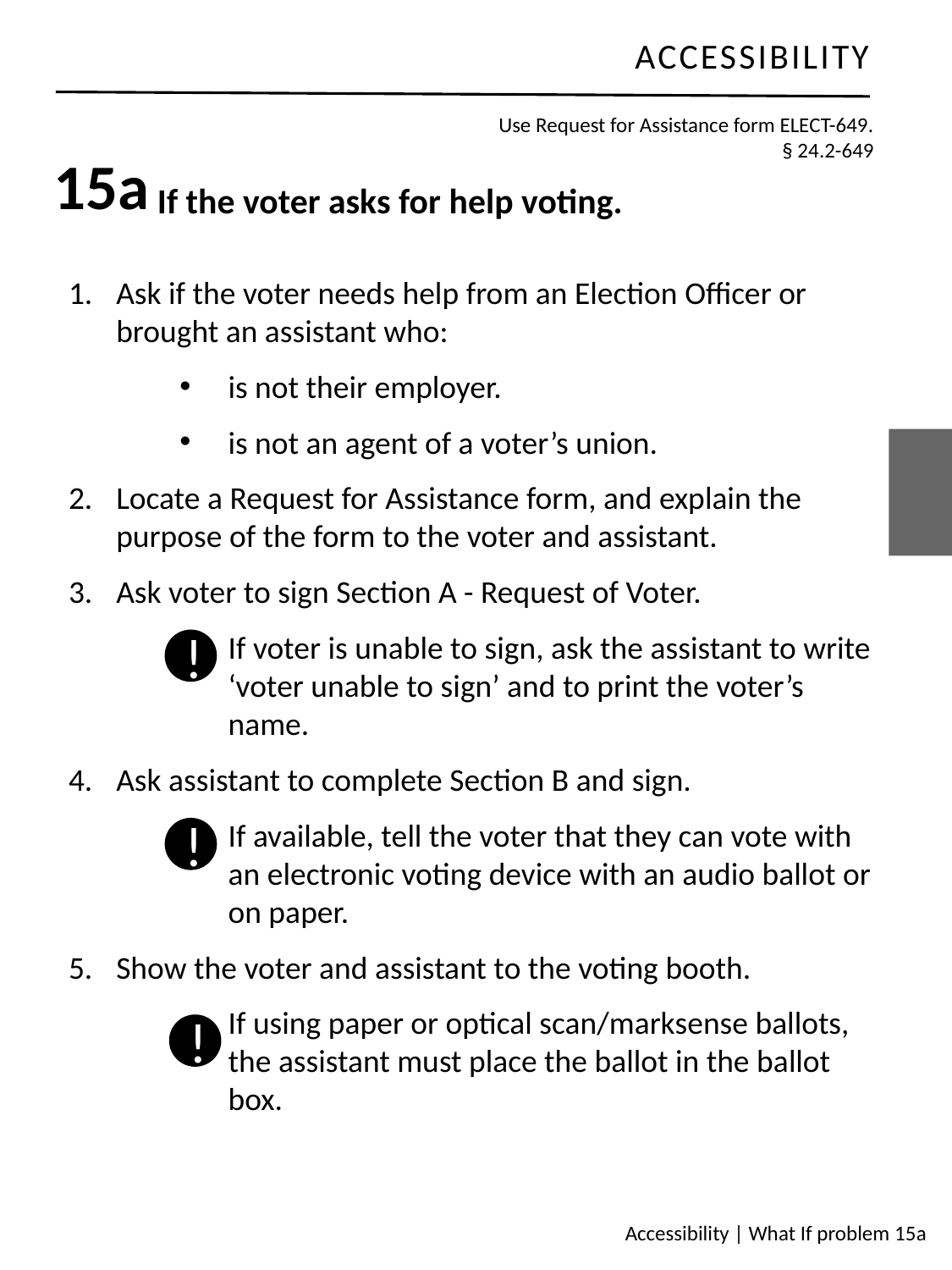

Use Request for Assistance form ELECT-649.
§ 24.2-649
15a
If the voter asks for help voting.
Ask if the voter needs help from an Election Officer or brought an assistant who:
is not their employer.
is not an agent of a voter’s union.
Locate a Request for Assistance form, and explain the purpose of the form to the voter and assistant.
Ask voter to sign Section A - Request of Voter.
If voter is unable to sign, ask the assistant to write ‘voter unable to sign’ and to print the voter’s name.
Ask assistant to complete Section B and sign.
If available, tell the voter that they can vote with an electronic voting device with an audio ballot or on paper.
Show the voter and assistant to the voting booth.
If using paper or optical scan/marksense ballots, the assistant must place the ballot in the ballot box.
!
!
!
Accessibility | What If problem 15a